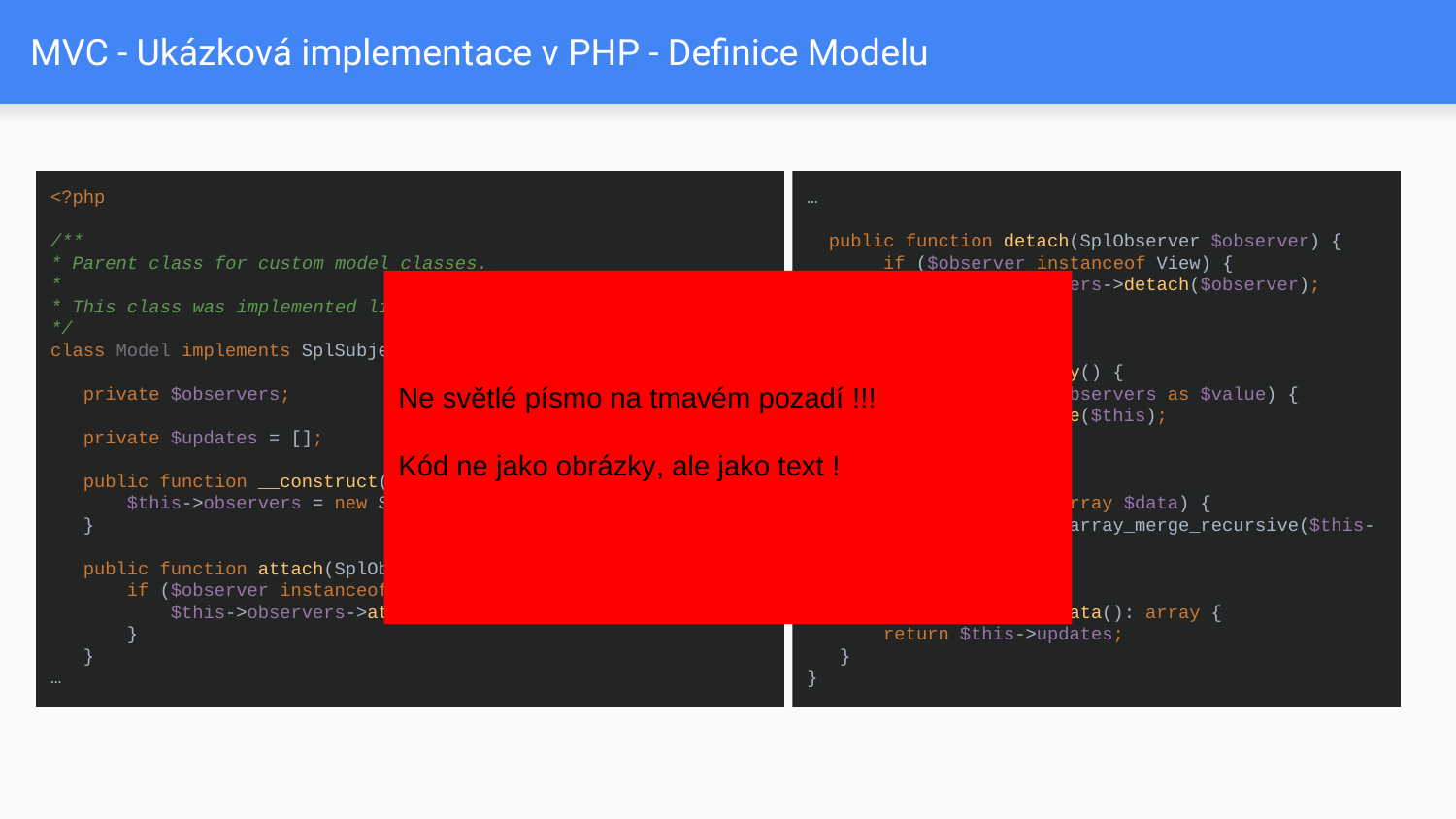

# MVC - Ukázková implementace v PHP - Definice Modelu
…

  public function detach(SplObserver $observer) {
       if ($observer instanceof View) {
           $this->observers->detach($observer);
       }
   }

   public function notify() {
       foreach ($this->observers as $value) {
           $value->update($this);
       }
   }

   public function set(array $data) {
       $this->updates = array_merge_recursive($this->updates, $data);
   }

   public function get_data(): array {
       return $this->updates;
   }
}
<?php

/**
* Parent class for custom model classes.
*
* This class was implemented like a part of the Observer pattern
*/
class Model implements SplSubject {

   private $observers;

   private $updates = [];

   public function __construct() {
       $this->observers = new SplObjectStorage();
   }

   public function attach(SplObserver $observer) {
       if ($observer instanceof View) {
           $this->observers->attach($observer);
       }
   }
…

Ne světlé písmo na tmavém pozadí !!!

Kód ne jako obrázky, ale jako text !